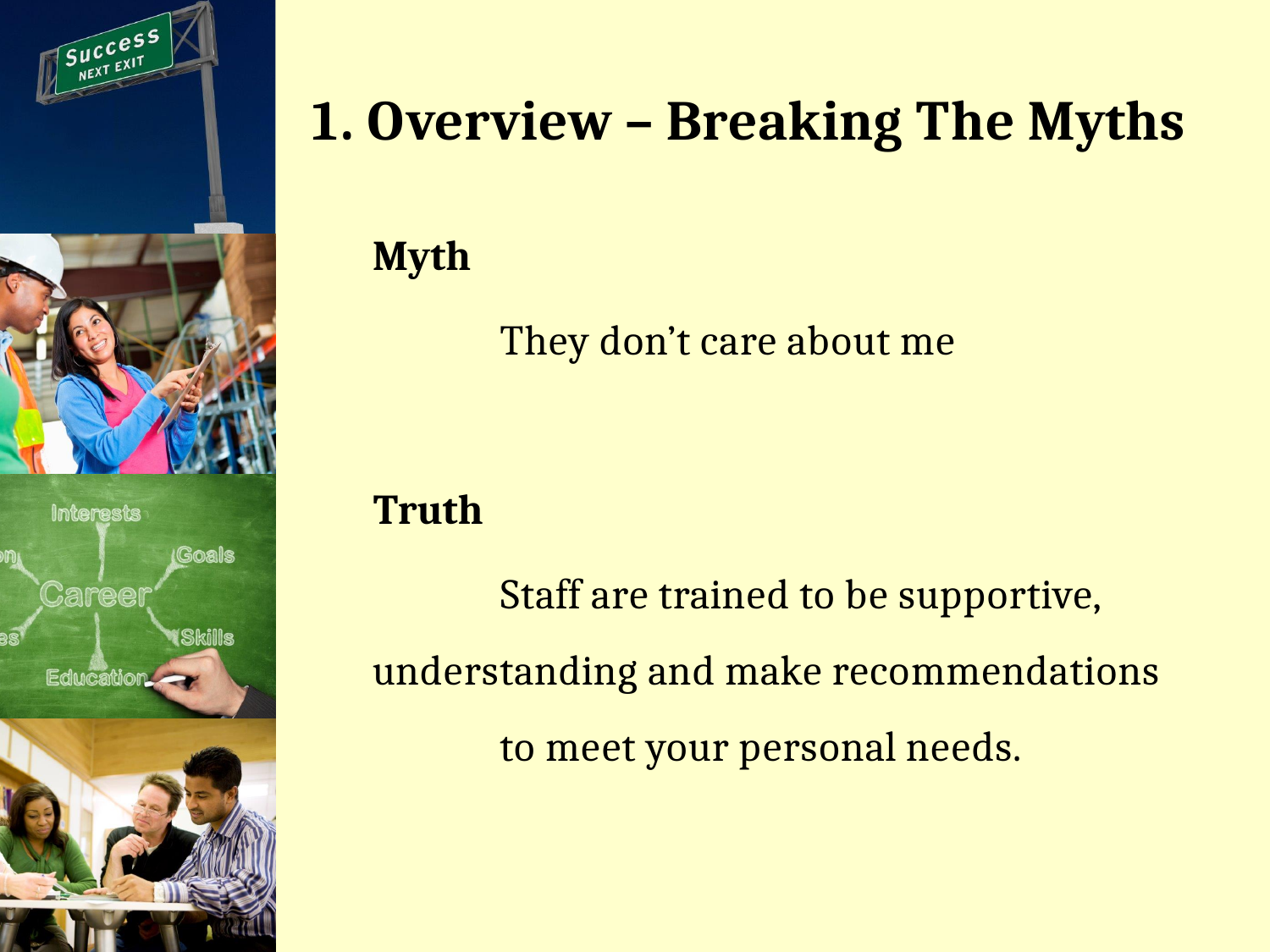

# 1. Overview – Breaking The Myths
Myth
	They don’t care about me

Truth
	Staff are trained to be supportive, 	understanding and make recommendations 	to meet your personal needs.